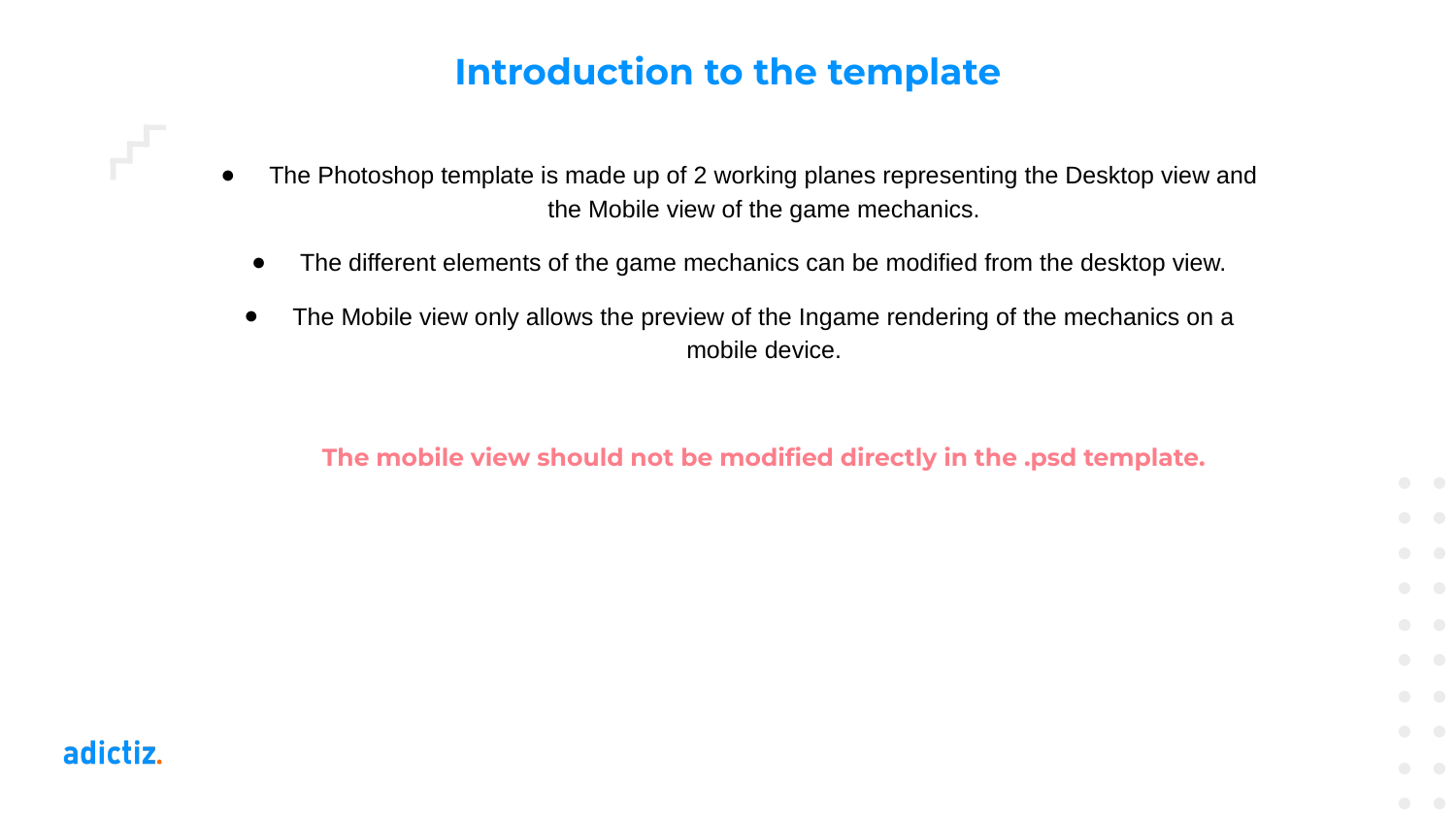

# Introduction to the template
The Photoshop template is made up of 2 working planes representing the Desktop view and the Mobile view of the game mechanics.
The different elements of the game mechanics can be modified from the desktop view.
The Mobile view only allows the preview of the Ingame rendering of the mechanics on a mobile device.

The mobile view should not be modified directly in the .psd template.